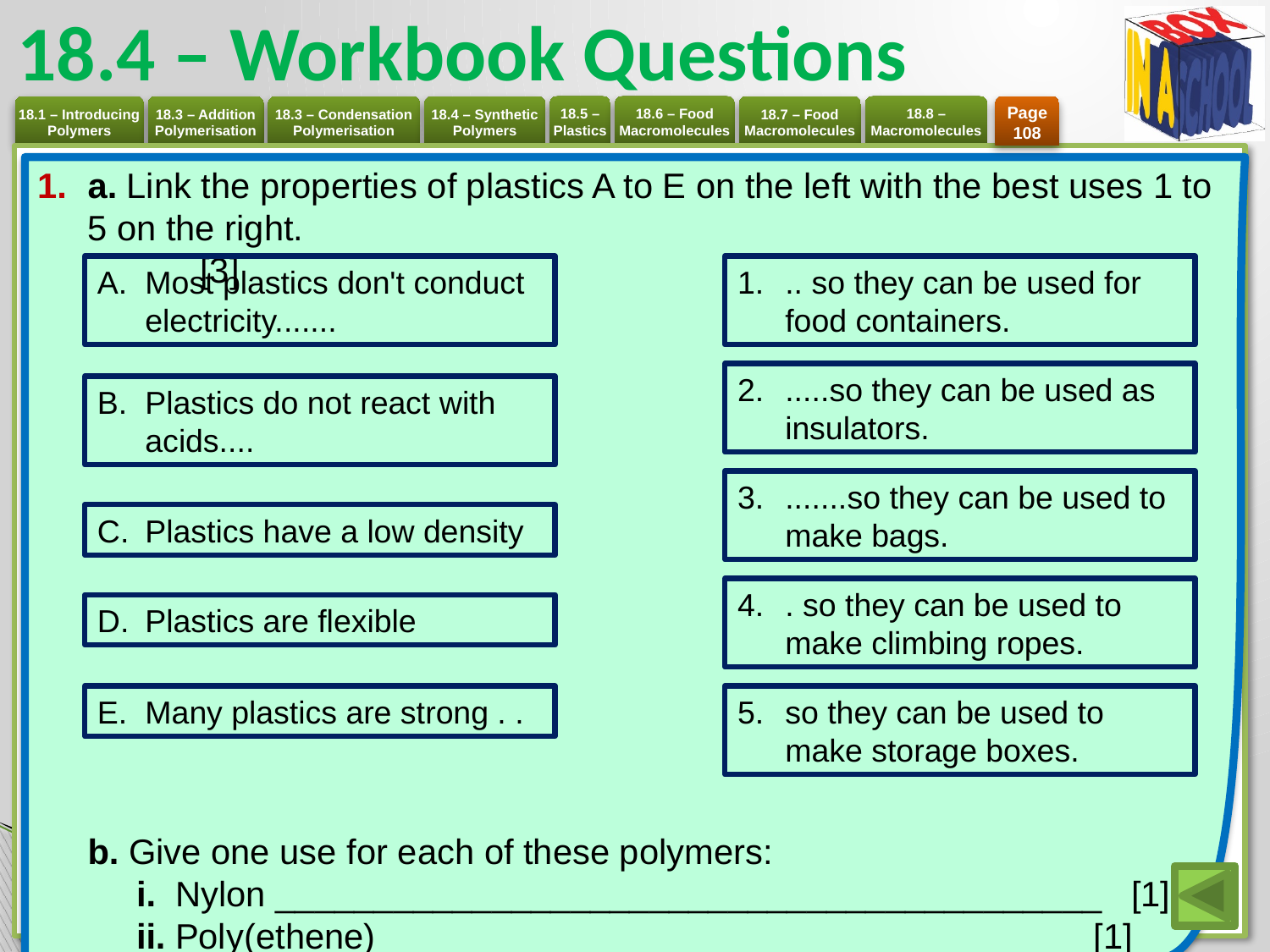

# 18.4 – Workbook Questions
Page 108
a. Link the properties of plastics A to E on the left with the best uses 1 to 5 on the right.		[3]
b. Give one use for each of these polymers:
     i.  Nylon __________________________________________   [1]
     ii. Poly(ethene) __________________________________    [1]
Most plastics don't conduct electricity.......
.. so they can be used for food containers.
.....so they can be used as insulators.
Plastics do not react with acids....
.......so they can be used to make bags.
Plastics have a low density
. so they can be used to make climbing ropes.
Plastics are flexible
Many plastics are strong . .
so they can be used to make storage boxes.